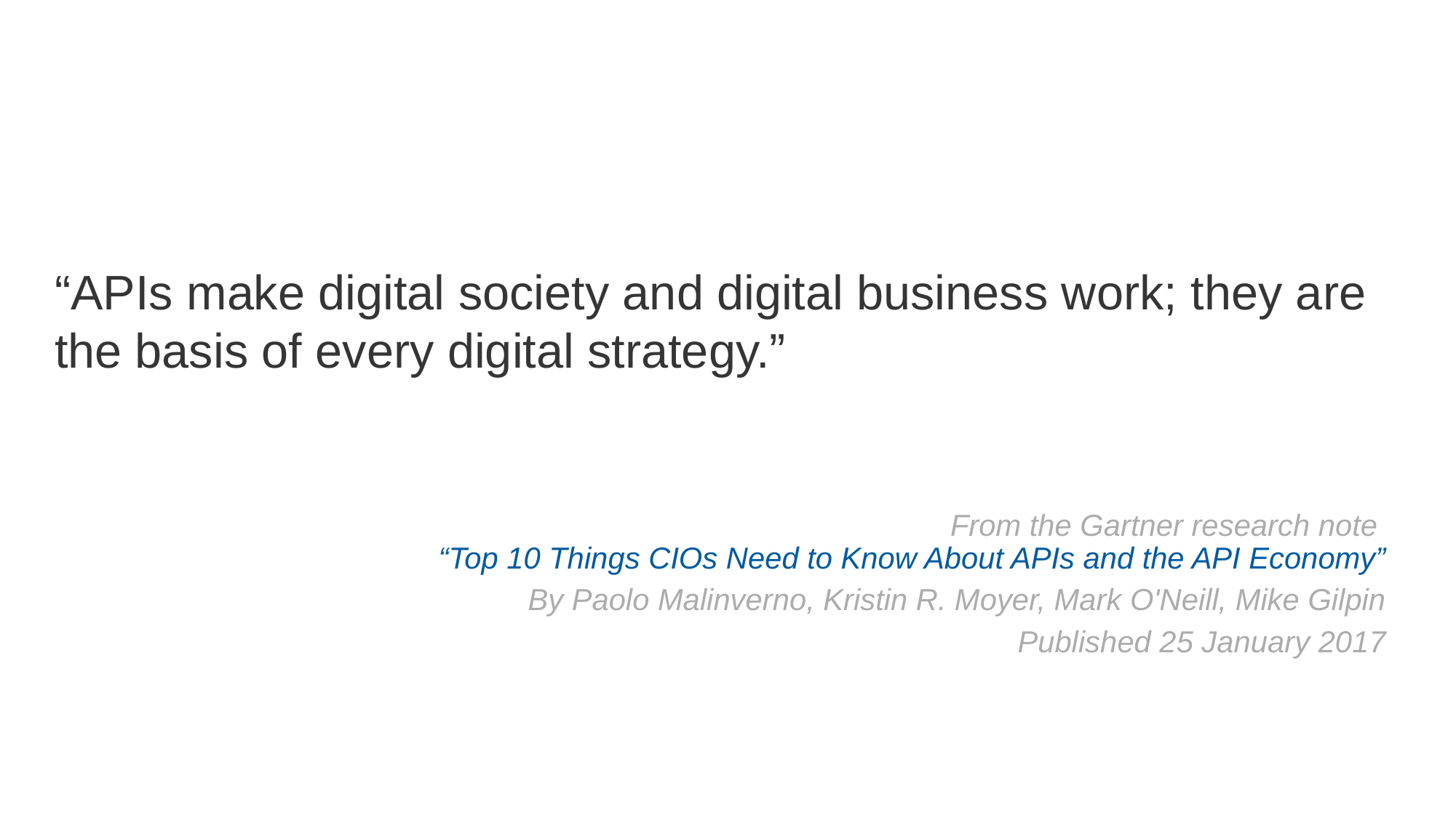

“APIs make digital society and digital business work; they are the basis of every digital strategy.”

From the Gartner research note “Top 10 Things CIOs Need to Know About APIs and the API Economy”
By Paolo Malinverno, Kristin R. Moyer, Mark O'Neill, Mike Gilpin
Published 25 January 2017